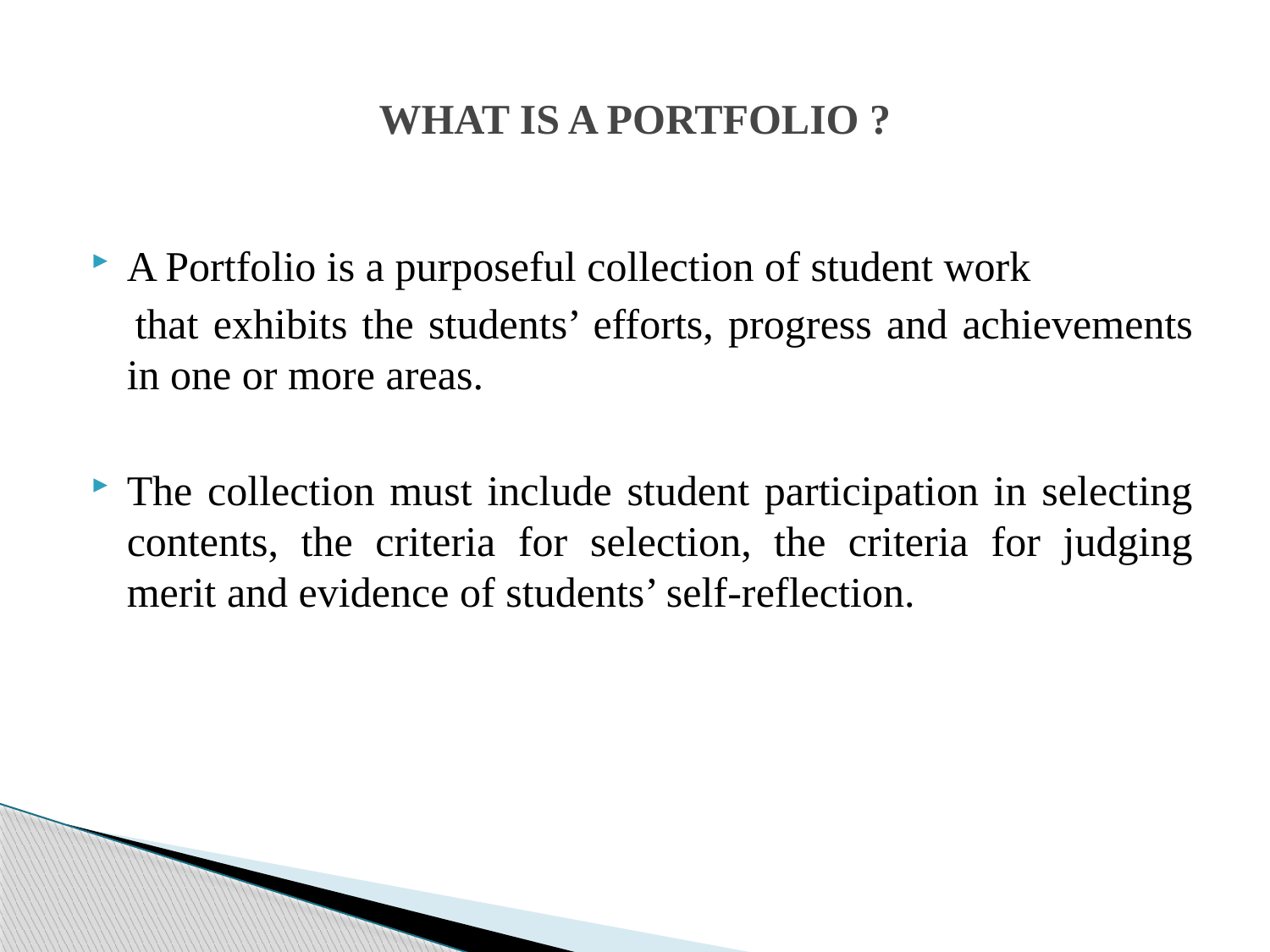

# WHAT IS A PORTFOLIO ?
A Portfolio is a purposeful collection of student work
   that exhibits the students’ efforts, progress and achievements in one or more areas.

The collection must include student participation in selecting contents, the criteria for selection, the criteria for judging merit and evidence of students’ self-reflection.